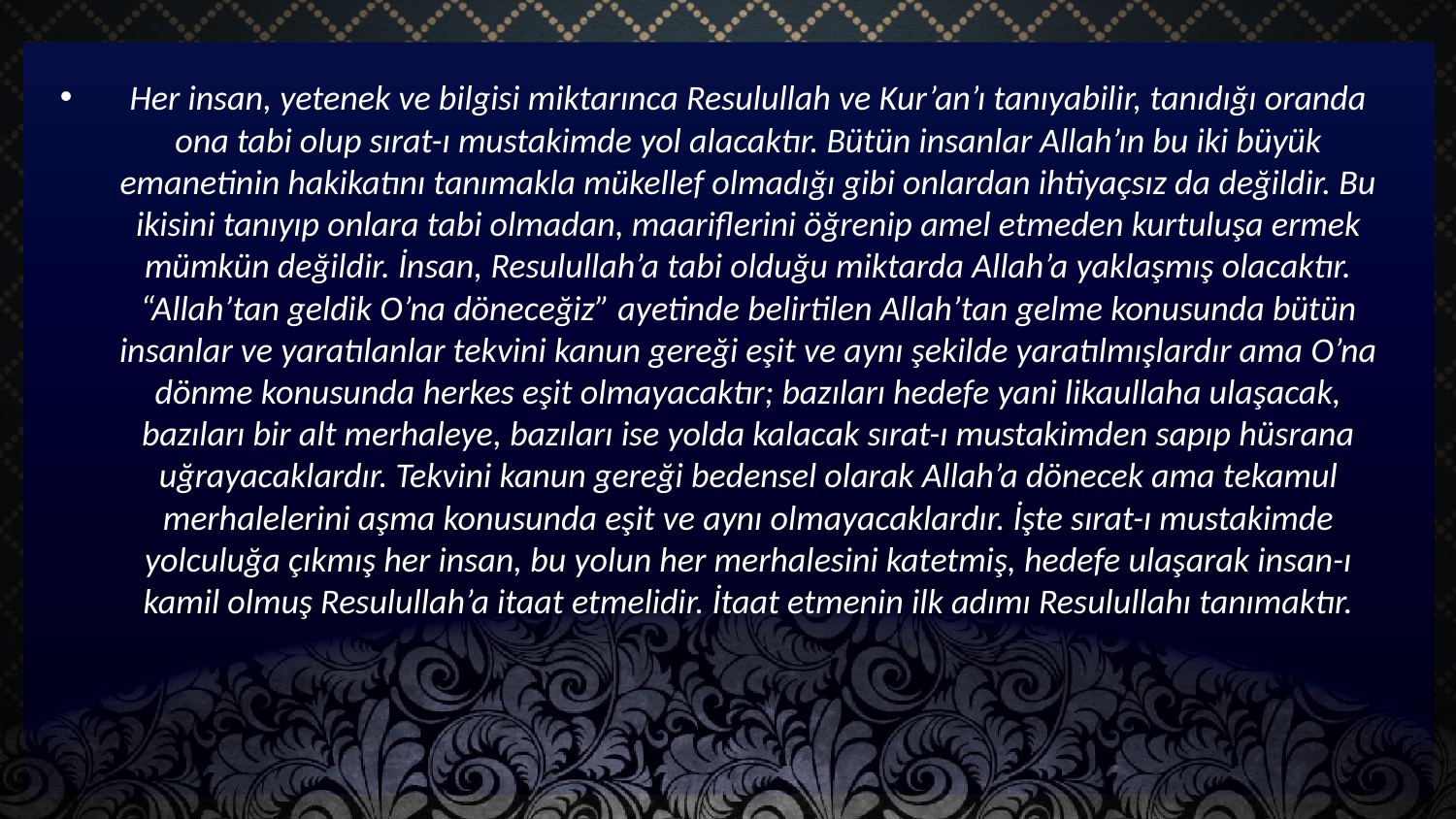

Her insan, yetenek ve bilgisi miktarınca Resulullah ve Kur’an’ı tanıyabilir, tanıdığı oranda ona tabi olup sırat-ı mustakimde yol alacaktır. Bütün insanlar Allah’ın bu iki büyük emanetinin hakikatını tanımakla mükellef olmadığı gibi onlardan ihtiyaçsız da değildir. Bu ikisini tanıyıp onlara tabi olmadan, maariflerini öğrenip amel etmeden kurtuluşa ermek mümkün değildir. İnsan, Resulullah’a tabi olduğu miktarda Allah’a yaklaşmış olacaktır. “Allah’tan geldik O’na döneceğiz” ayetinde belirtilen Allah’tan gelme konusunda bütün insanlar ve yaratılanlar tekvini kanun gereği eşit ve aynı şekilde yaratılmışlardır ama O’na dönme konusunda herkes eşit olmayacaktır; bazıları hedefe yani likaullaha ulaşacak, bazıları bir alt merhaleye, bazıları ise yolda kalacak sırat-ı mustakimden sapıp hüsrana uğrayacaklardır. Tekvini kanun gereği bedensel olarak Allah’a dönecek ama tekamul merhalelerini aşma konusunda eşit ve aynı olmayacaklardır. İşte sırat-ı mustakimde yolculuğa çıkmış her insan, bu yolun her merhalesini katetmiş, hedefe ulaşarak insan-ı kamil olmuş Resulullah’a itaat etmelidir. İtaat etmenin ilk adımı Resulullahı tanımaktır.